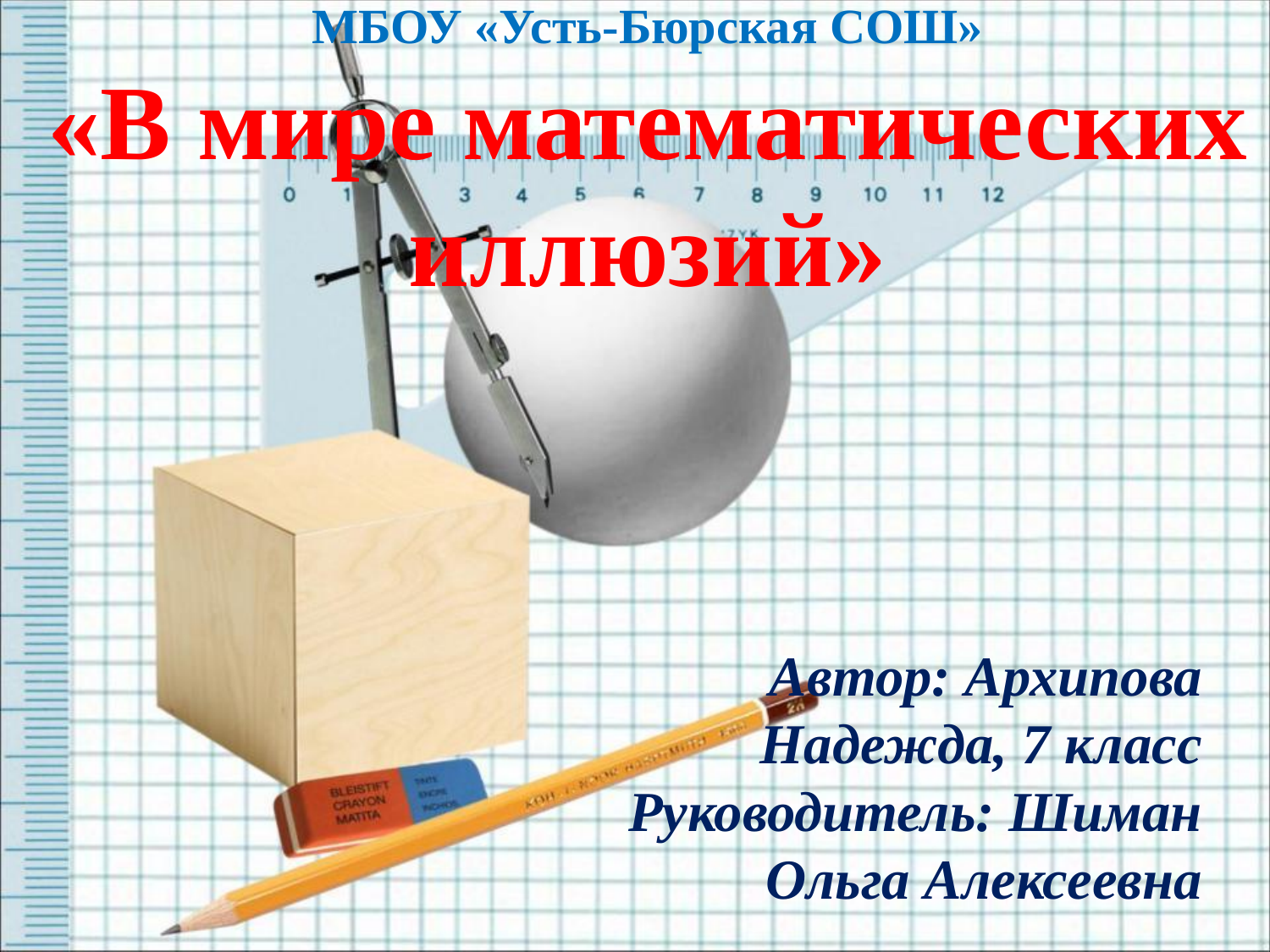

МБОУ «Усть-Бюрская СОШ»
«В мире математических иллюзий»

Автор: Архипова Надежда, 7 класс
Руководитель: Шиман Ольга Алексеевна